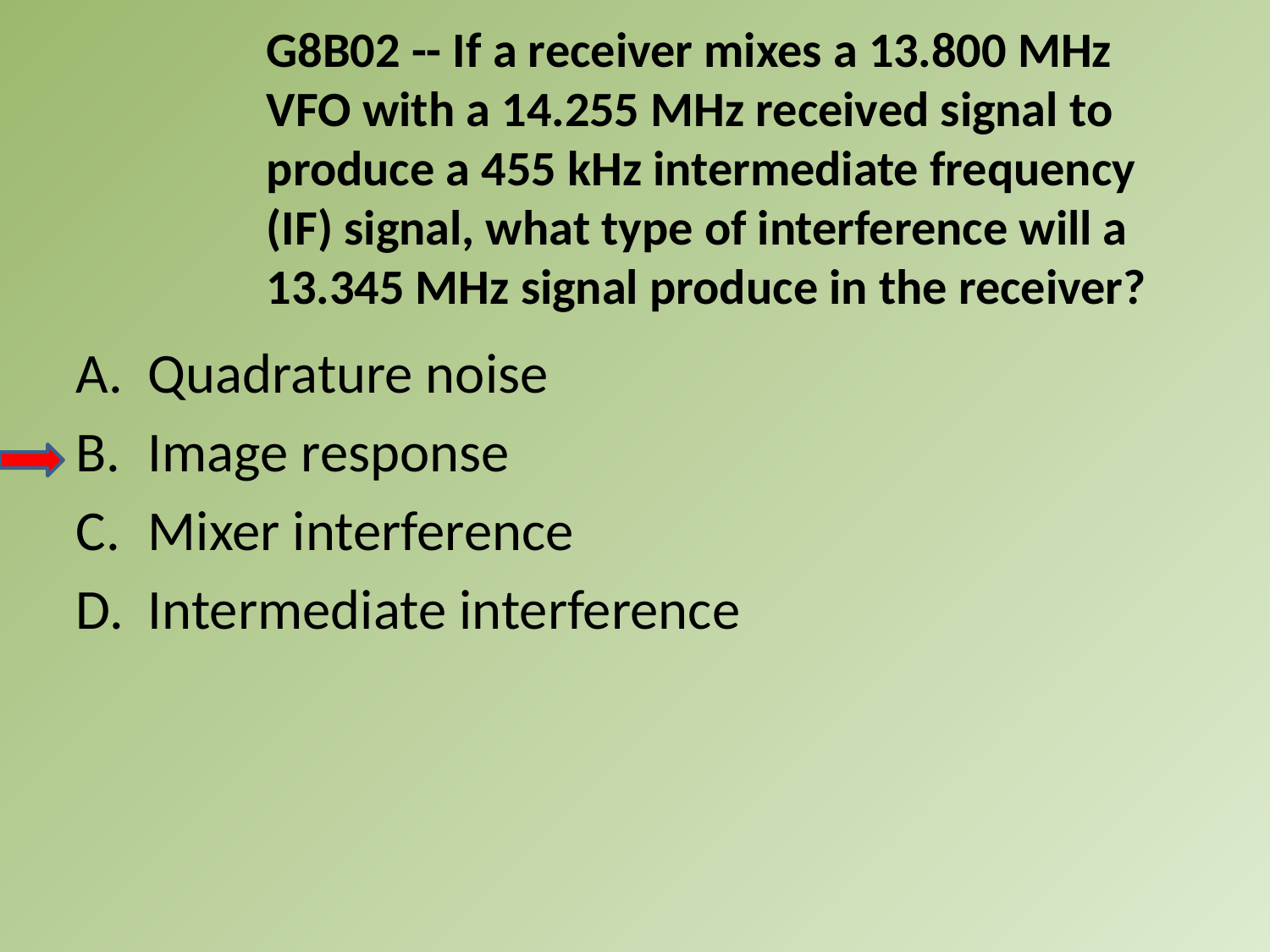

G8B02 -- If a receiver mixes a 13.800 MHz VFO with a 14.255 MHz received signal to produce a 455 kHz intermediate frequency (IF) signal, what type of interference will a 13.345 MHz signal produce in the receiver?
A.	Quadrature noise
B.	Image response
C.	Mixer interference
D.	Intermediate interference